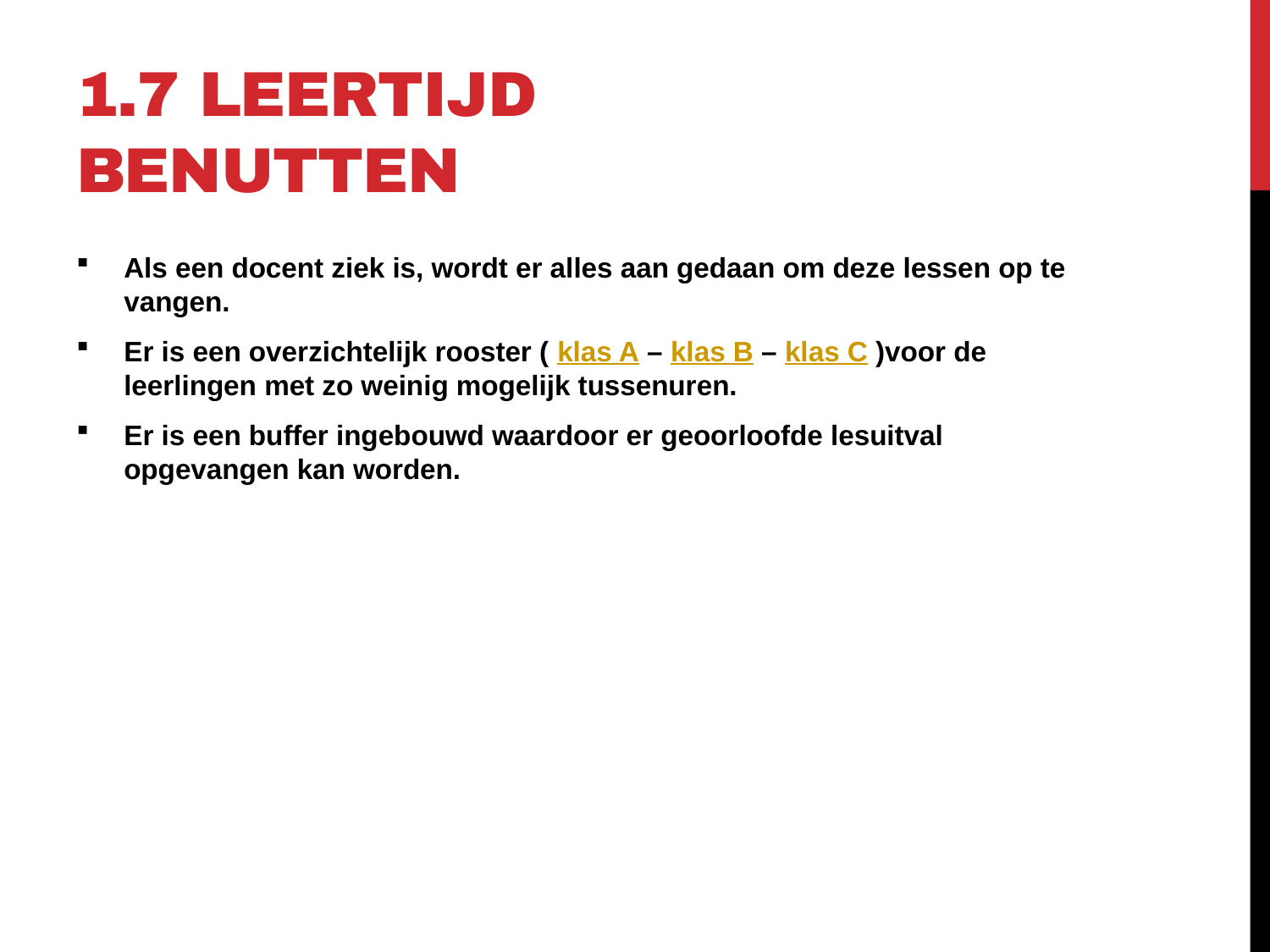

# 1.7 leertijd benutten
Als een docent ziek is, wordt er alles aan gedaan om deze lessen op te vangen.
Er is een overzichtelijk rooster ( klas A – klas B – klas C )voor de leerlingen met zo weinig mogelijk tussenuren.
Er is een buffer ingebouwd waardoor er geoorloofde lesuitval opgevangen kan worden.